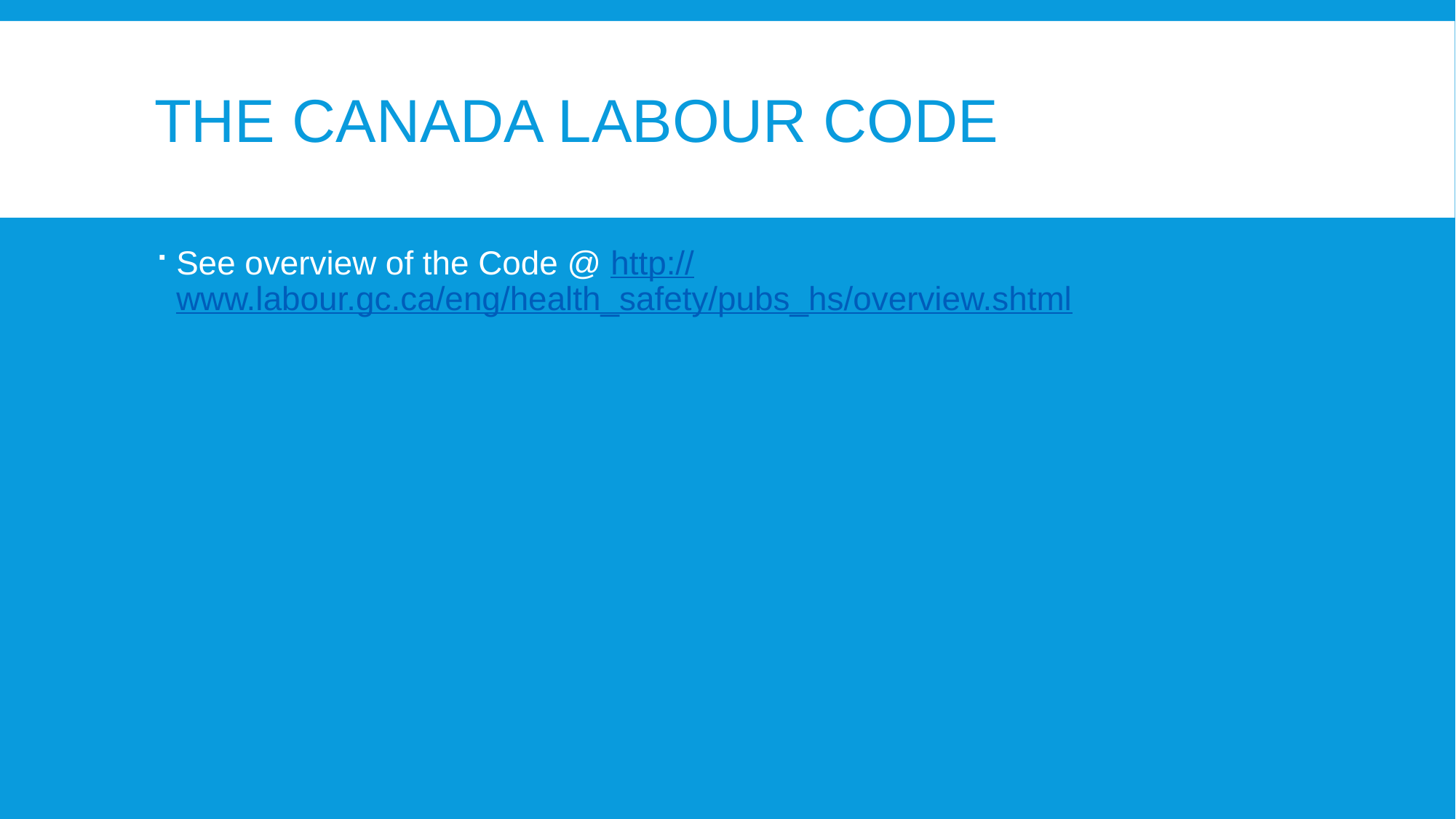

# The Canada Labour code
See overview of the Code @ http://www.labour.gc.ca/eng/health_safety/pubs_hs/overview.shtml